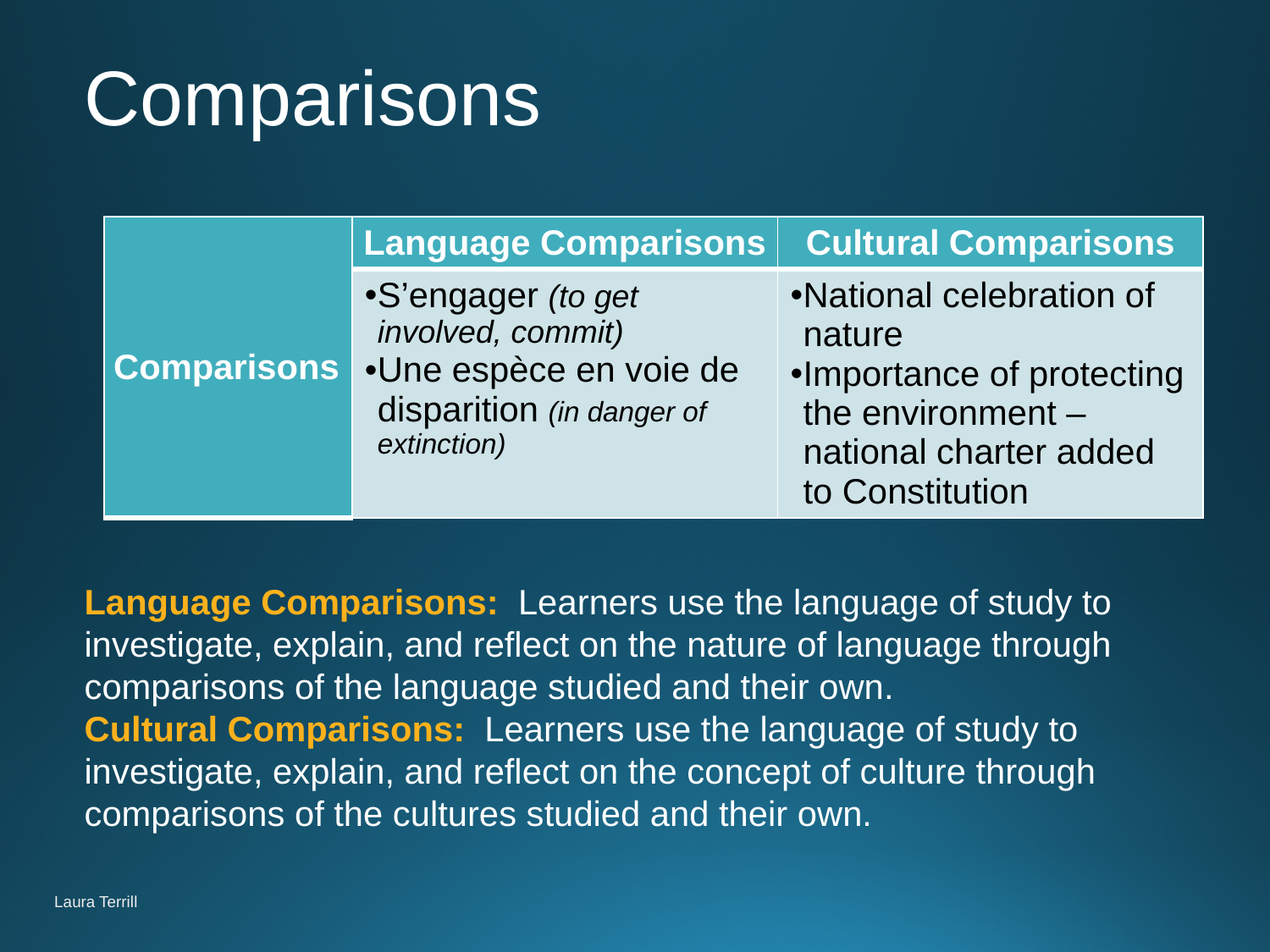

# Comparisons
| Comparisons | Language Comparisons | Cultural Comparisons |
| --- | --- | --- |
|  | S’engager (to get involved, commit) Une espèce en voie de disparition (in danger of extinction) | National celebration of nature Importance of protecting the environment – national charter added to Constitution |
Language Comparisons:  Learners use the language of study to investigate, explain, and reflect on the nature of language through comparisons of the language studied and their own.
Cultural Comparisons:  Learners use the language of study to investigate, explain, and reflect on the concept of culture through comparisons of the cultures studied and their own.
Laura Terrill